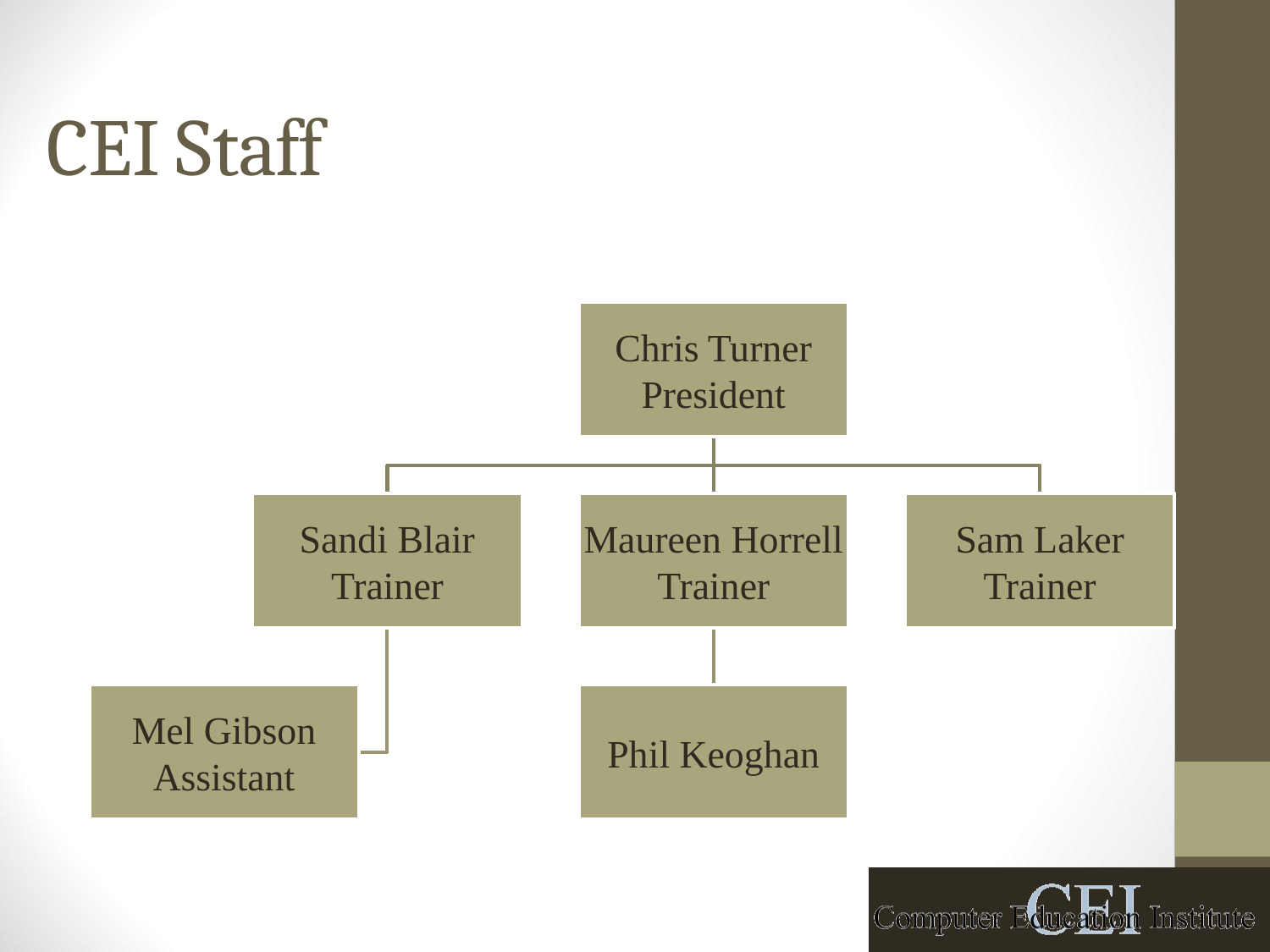

# CEI Staff
Chris Turner
President
Sandi Blair
Trainer
Mel Gibson
Assistant
Maureen Horrell
Trainer
Phil Keoghan
Sam Laker
Trainer